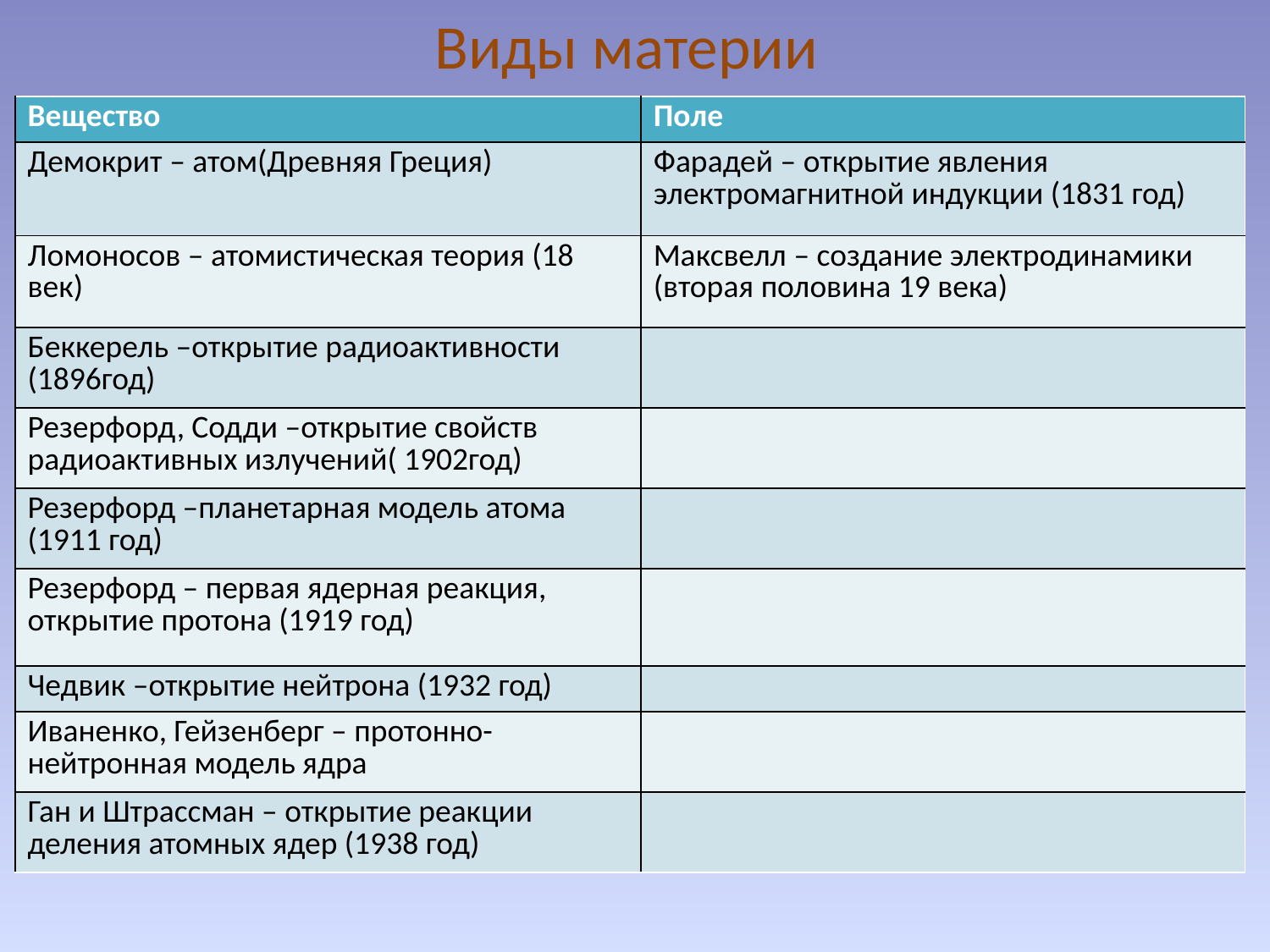

# Виды материи
| Вещество | Поле |
| --- | --- |
| Демокрит – атом(Древняя Греция) | Фарадей – открытие явления электромагнитной индукции (1831 год) |
| Ломоносов – атомистическая теория (18 век) | Максвелл – создание электродинамики (вторая половина 19 века) |
| Беккерель –открытие радиоактивности (1896год) |  |
| Резерфорд, Содди –открытие свойств радиоактивных излучений( 1902год) |  |
| Резерфорд –планетарная модель атома (1911 год) |  |
| Резерфорд – первая ядерная реакция, открытие протона (1919 год) |  |
| Чедвик –открытие нейтрона (1932 год) |  |
| Иваненко, Гейзенберг – протонно-нейтронная модель ядра |  |
| Ган и Штрассман – открытие реакции деления атомных ядер (1938 год) |  |